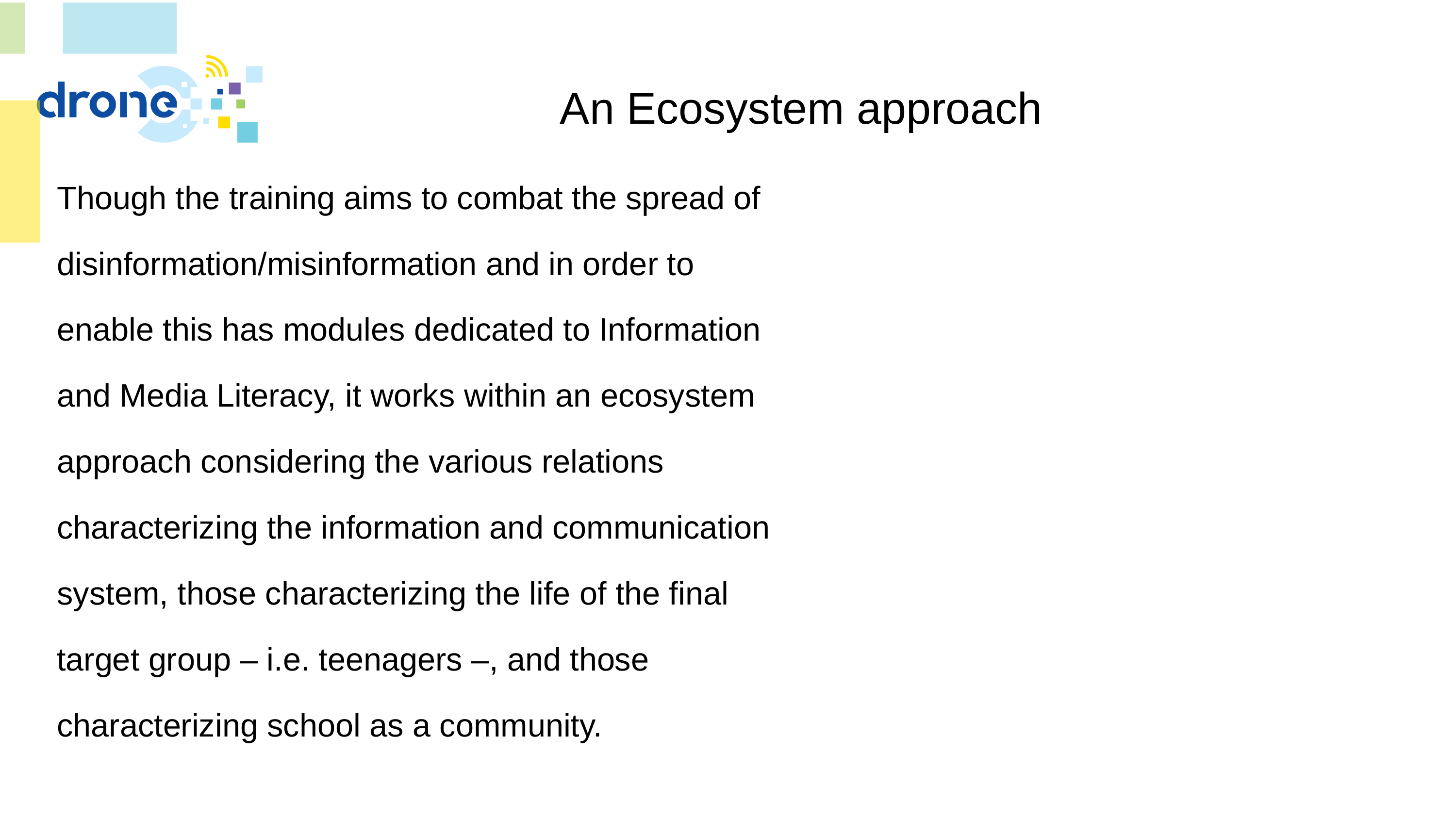

# An Ecosystem approach

Though the training aims to combat the spread of disinformation/misinformation and in order to enable this has modules dedicated to Information and Media Literacy, it works within an ecosystem approach considering the various relations characterizing the information and communication system, those characterizing the life of the final target group – i.e. teenagers –, and those characterizing school as a community.